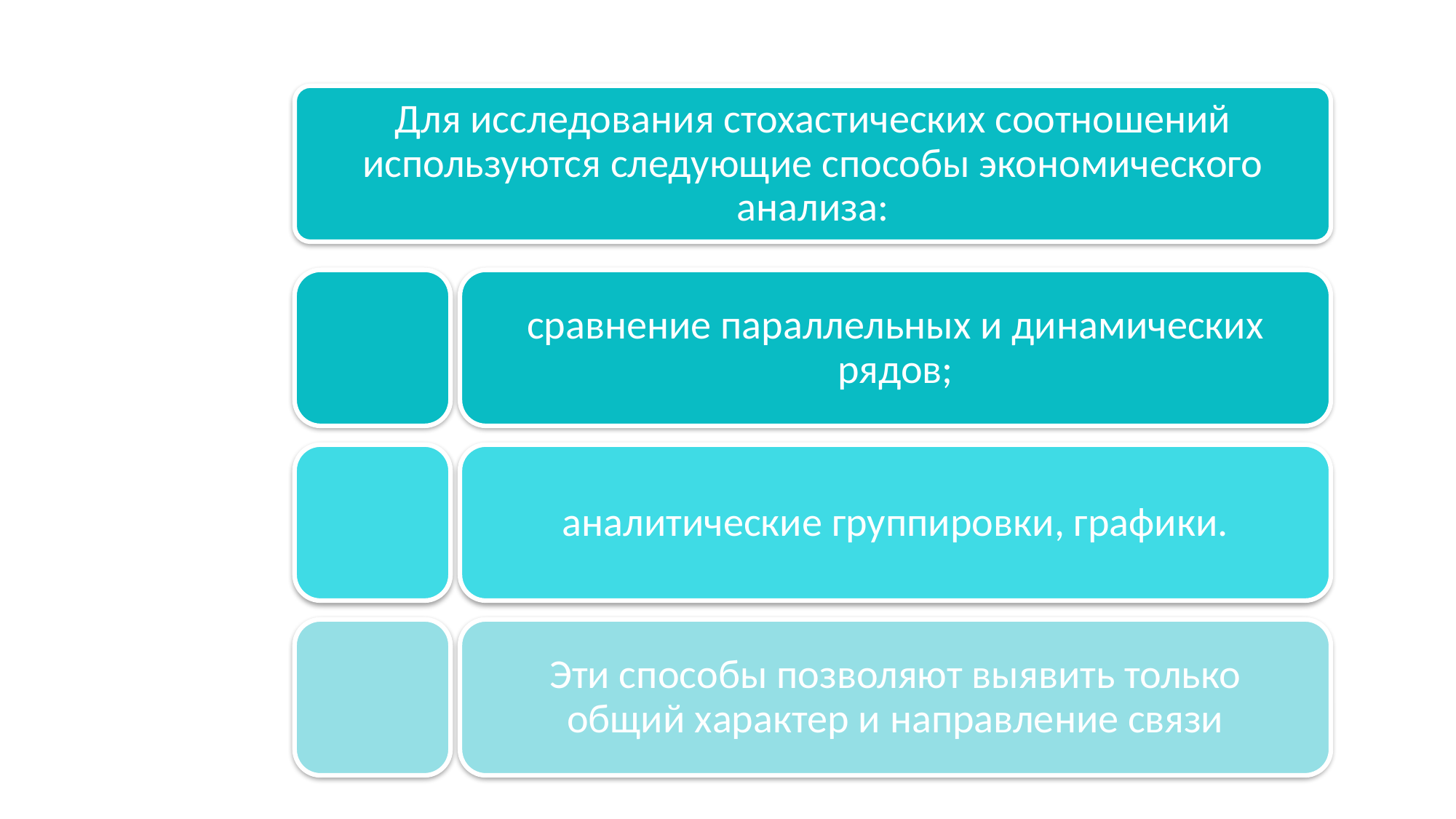

Для исследования стохастических соотношений используются следующие способы экономического анализа:
сравнение параллельных и динамических рядов;
аналитические группировки, графики.
Эти способы позволяют выявить только общий характер и направление связи